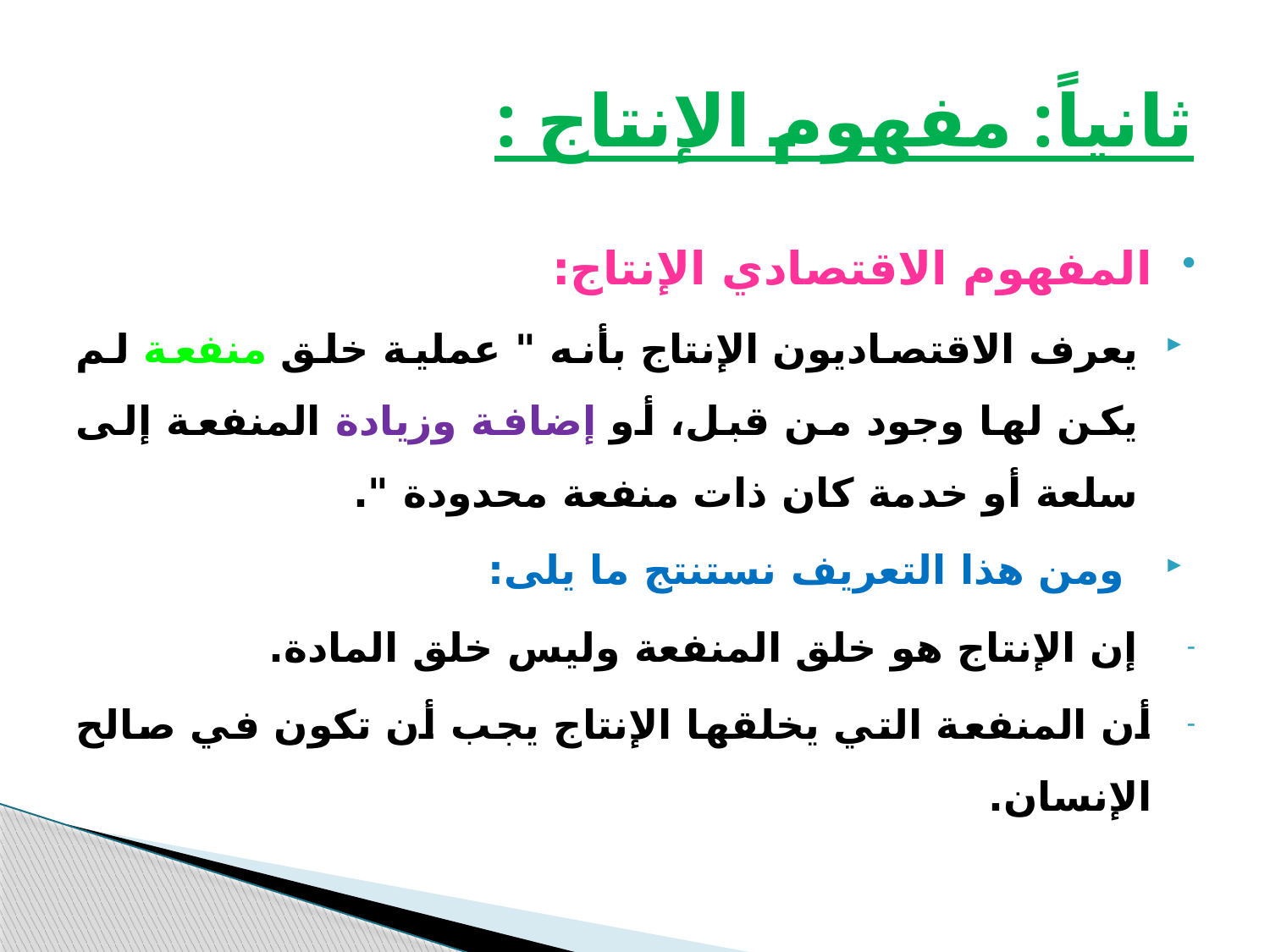

# ثانياً: مفهوم الإنتاج :
المفهوم الاقتصادي الإنتاج:
يعرف الاقتصاديون الإنتاج بأنه " عملية خلق منفعة لم يكن لها وجود من قبل، أو إضافة وزيادة المنفعة إلى سلعة أو خدمة كان ذات منفعة محدودة ".
 ومن هذا التعريف نستنتج ما يلى:
 إن الإنتاج هو خلق المنفعة وليس خلق المادة.
أن المنفعة التي يخلقها الإنتاج يجب أن تكون في صالح الإنسان.